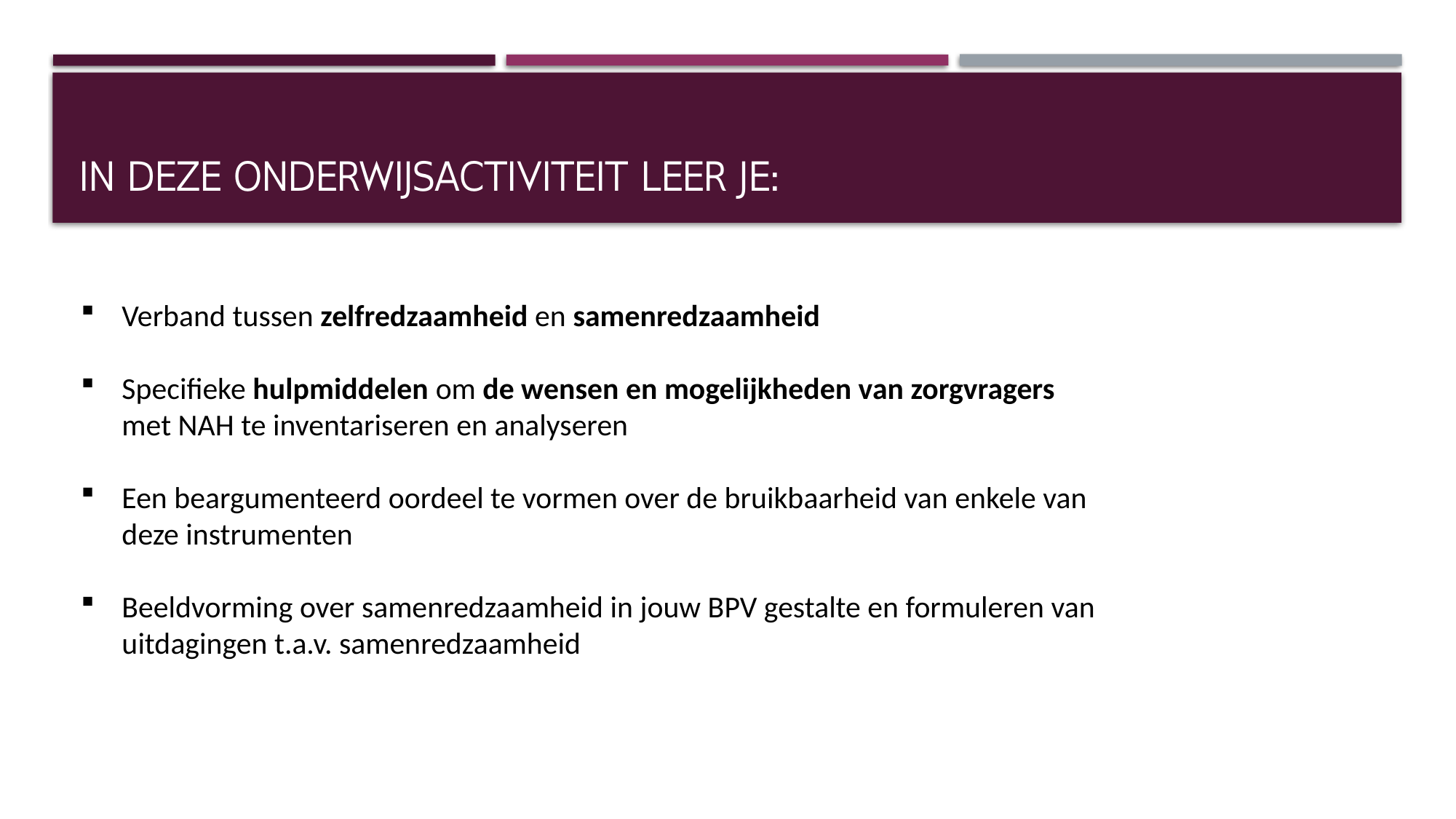

# In deze onderwijsactiviteit leer je:

Verband tussen zelfredzaamheid en samenredzaamheid

Specifieke hulpmiddelen om de wensen en mogelijkheden van zorgvragers met NAH te inventariseren en analyseren

Een beargumenteerd oordeel te vormen over de bruikbaarheid van enkele van deze instrumenten

Beeldvorming over samenredzaamheid in jouw BPV gestalte en formuleren van uitdagingen t.a.v. samenredzaamheid